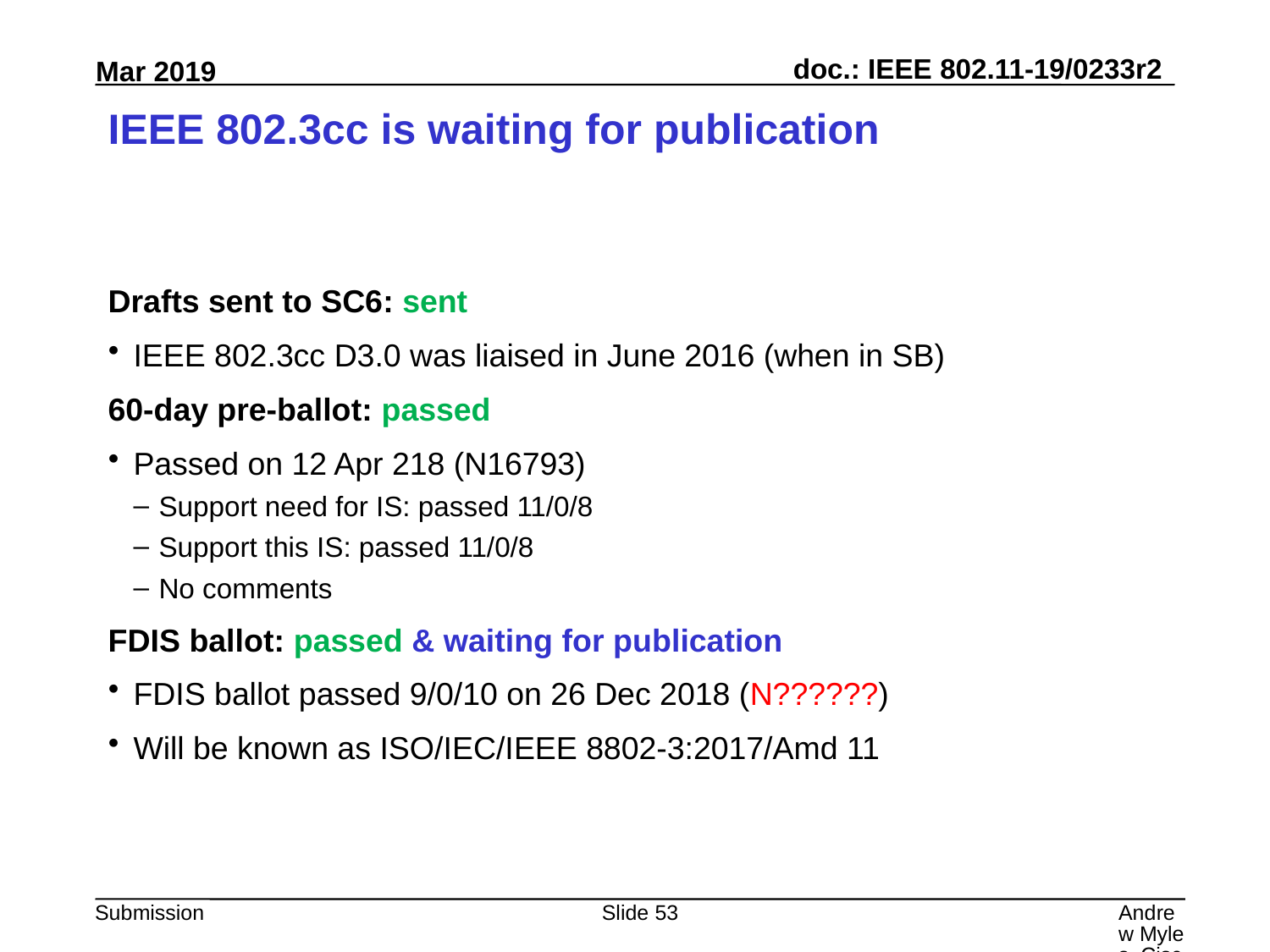

# IEEE 802.3cc is waiting for publication
Drafts sent to SC6: sent
IEEE 802.3cc D3.0 was liaised in June 2016 (when in SB)
60-day pre-ballot: passed
Passed on 12 Apr 218 (N16793)
Support need for IS: passed 11/0/8
Support this IS: passed 11/0/8
No comments
FDIS ballot: passed & waiting for publication
FDIS ballot passed 9/0/10 on 26 Dec 2018 (N??????)
Will be known as ISO/IEC/IEEE 8802-3:2017/Amd 11

Slide 53
Andrew Myles, Cisco